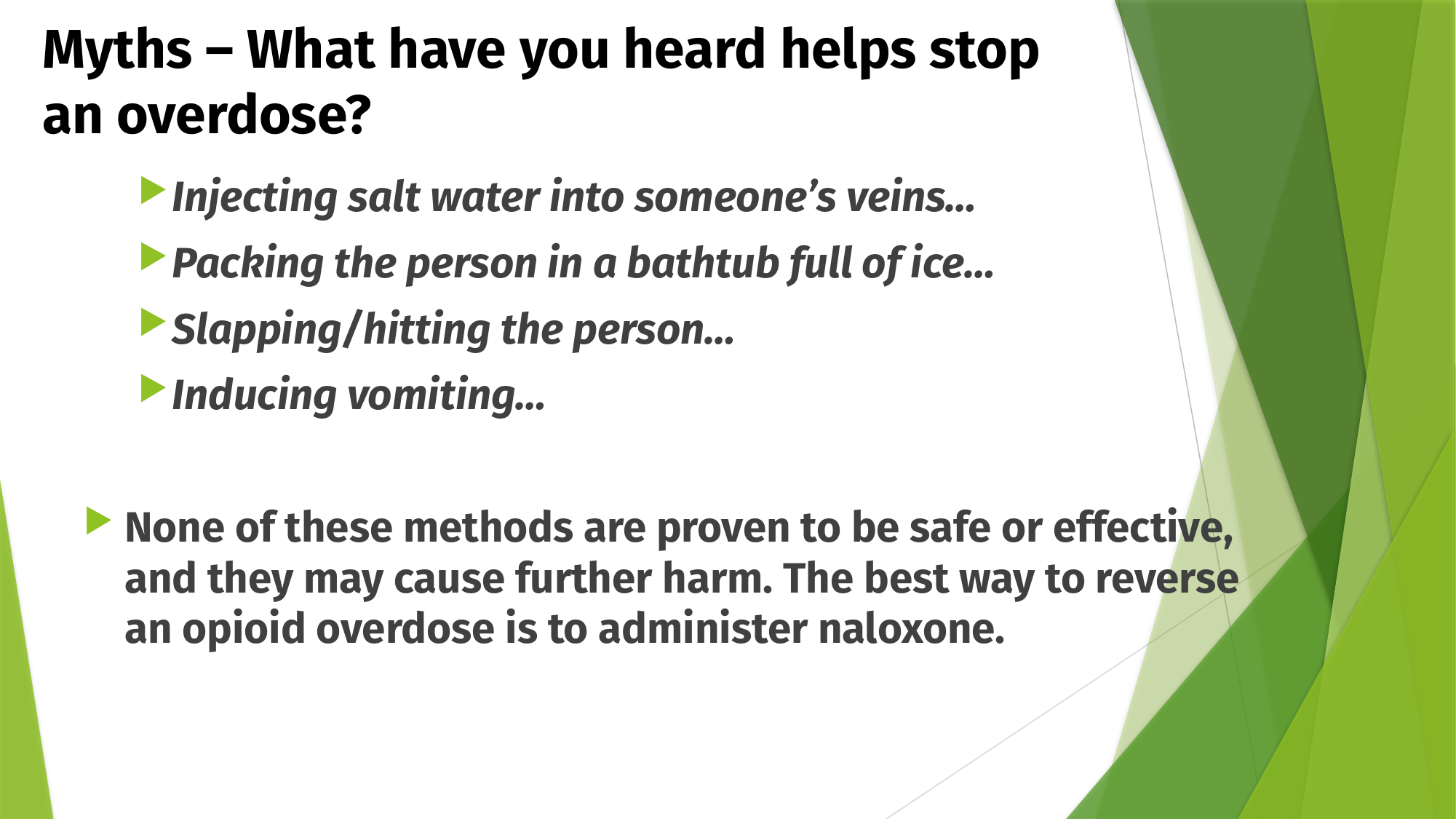

# Myths – What have you heard helps stop an overdose?
Injecting salt water into someone’s veins…
Packing the person in a bathtub full of ice…
Slapping/hitting the person…
Inducing vomiting…

None of these methods are proven to be safe or effective, and they may cause further harm. The best way to reverse an opioid overdose is to administer naloxone.